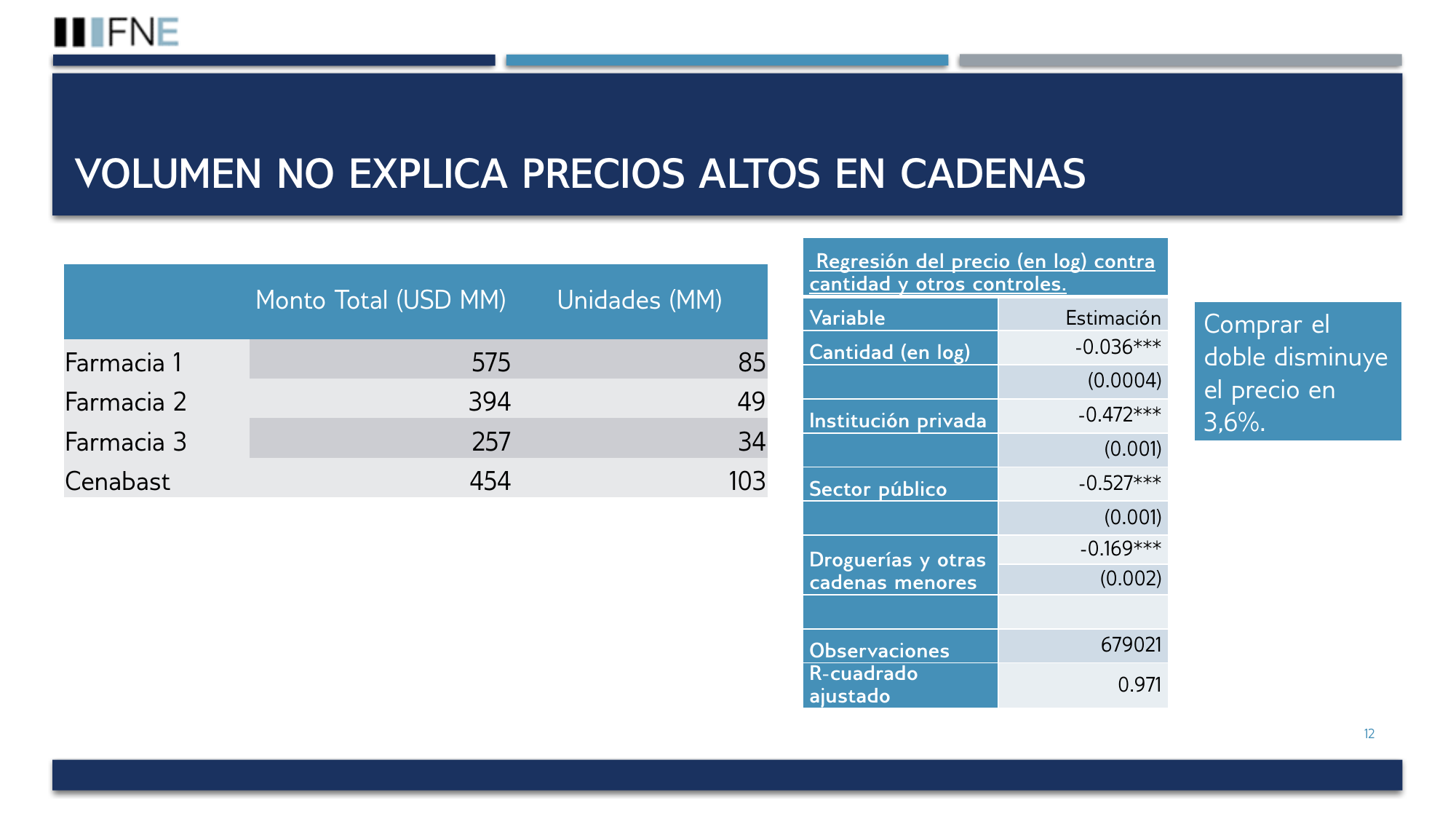

# VOLUMEN NO EXPLICA PRECIOS ALTOS EN CADENAS
| Regresión del precio (en log) contra cantidad y otros controles. |  |
| --- | --- |
| Variable | Estimación |
| Cantidad (en log) | -0.036\*\*\* |
|  | (0.0004) |
| Institución privada | -0.472\*\*\* |
|  | (0.001) |
| Sector público | -0.527\*\*\* |
|  | (0.001) |
| Droguerías y otras cadenas menores | -0.169\*\*\* |
|  | (0.002) |
|  |  |
| Observaciones | 679021 |
| R-cuadrado ajustado | 0.971 |

|  | Monto Total (USD MM) | Unidades (MM) |
| --- | --- | --- |
| Farmacia 1 | 575 | 85 |
| Farmacia 2 | 394 | 49 |
| Farmacia 3 | 257 | 34 |
| Cenabast | 454 | 103 |
Comprar el doble disminuye el precio en 3,6%.
12